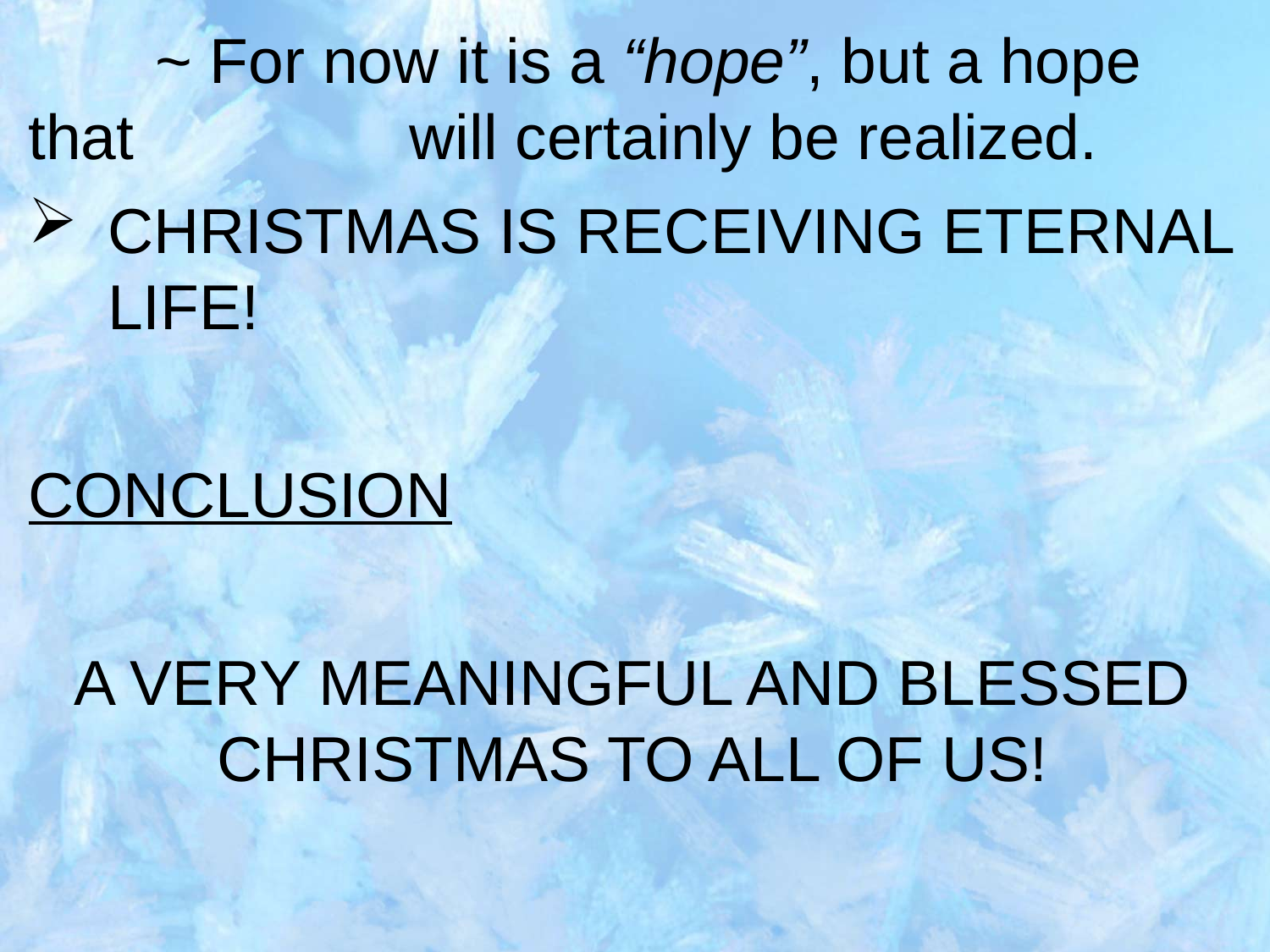

~ For now it is a “hope”, but a hope that 			will certainly be realized.
CHRISTMAS IS RECEIVING ETERNAL LIFE!

CONCLUSION

A VERY MEANINGFUL AND BLESSED CHRISTMAS TO ALL OF US!